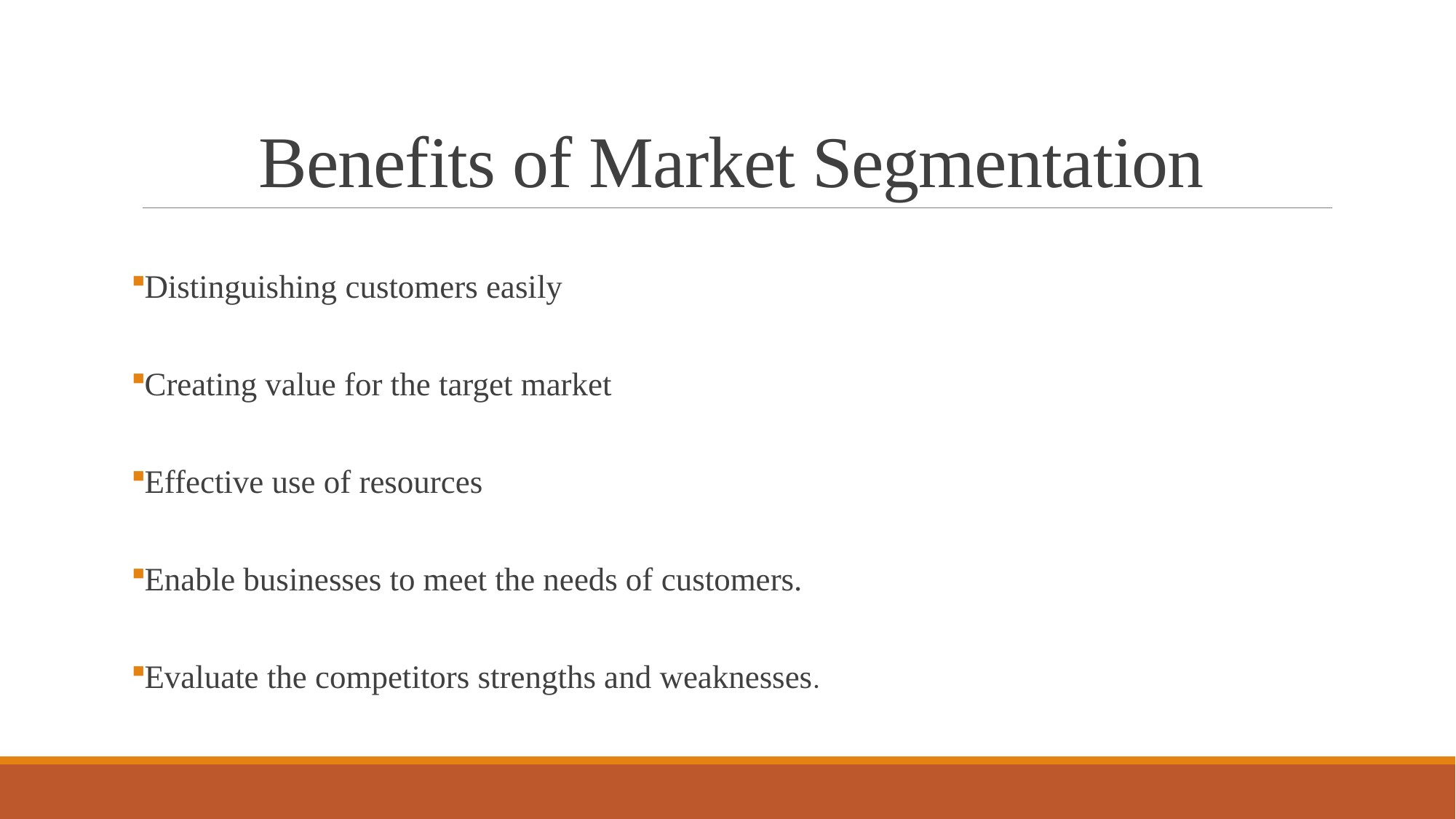

# Benefits of Market Segmentation
Distinguishing customers easily
Creating value for the target market
Effective use of resources
Enable businesses to meet the needs of customers.
Evaluate the competitors strengths and weaknesses.